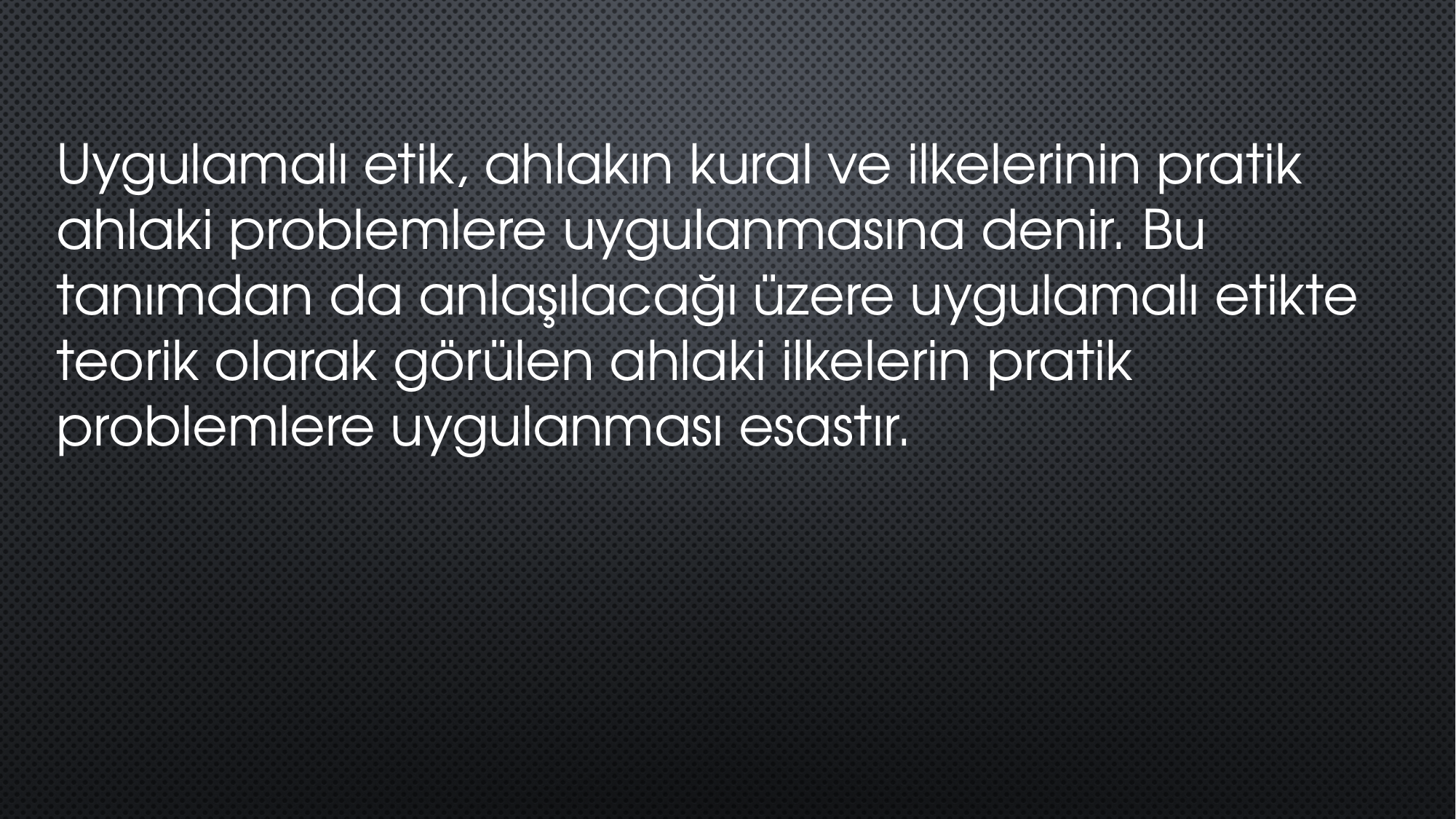

Uygulamalı etik, ahlakın kural ve ilkelerinin pratik ahlaki problemlere uygulanmasına denir. Bu tanımdan da anlaşılacağı üzere uygulamalı etikte teorik olarak görülen ahlaki ilkelerin pratik problemlere uygulanması esastır.